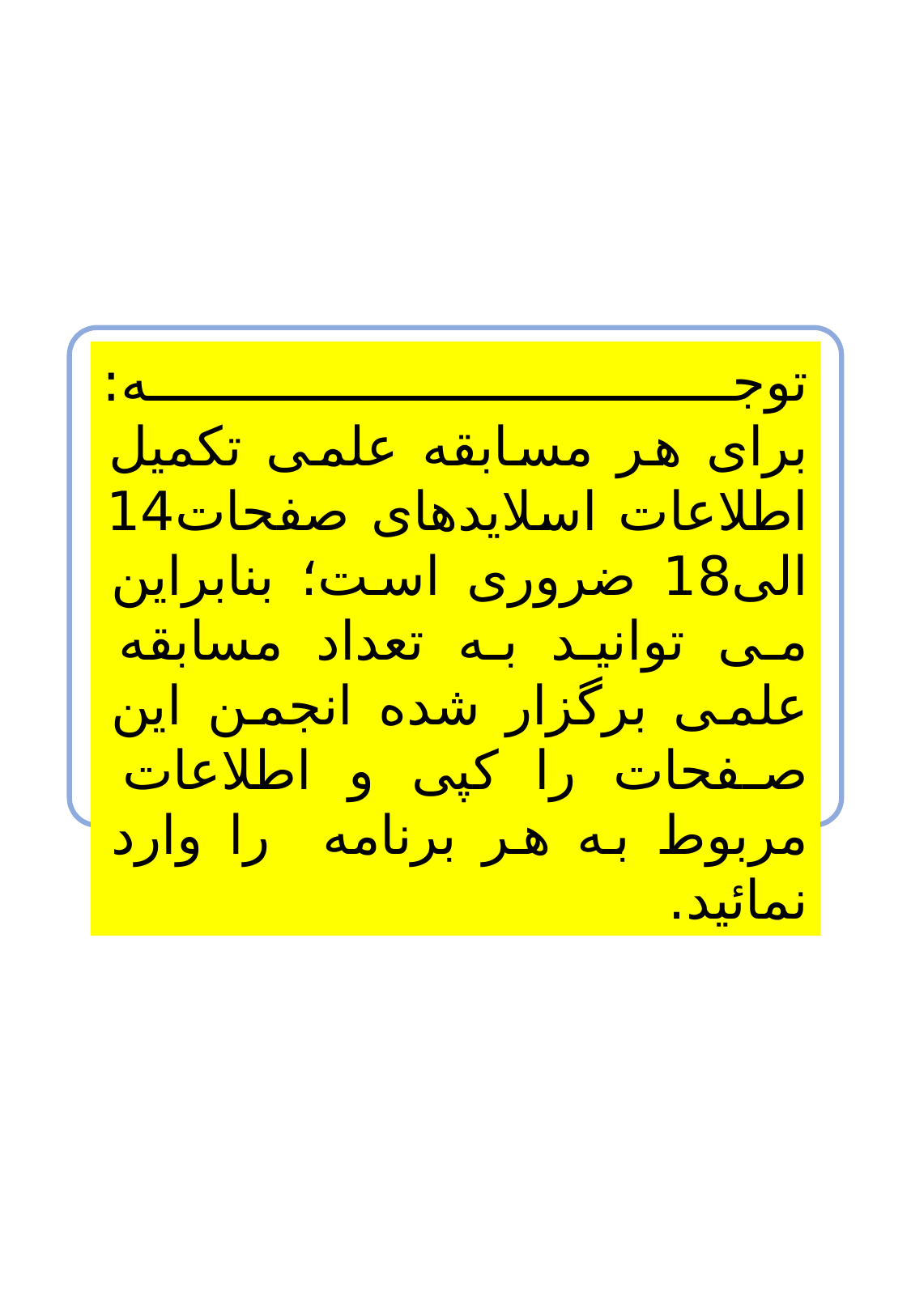

توجه:
برای هر مسابقه علمی تکمیل اطلاعات اسلایدهای صفحات14 الی18 ضروری است؛ بنابراین می توانید به تعداد مسابقه علمی برگزار شده انجمن این صفحات را کپی و اطلاعات مربوط به هر برنامه  را وارد نمائید.